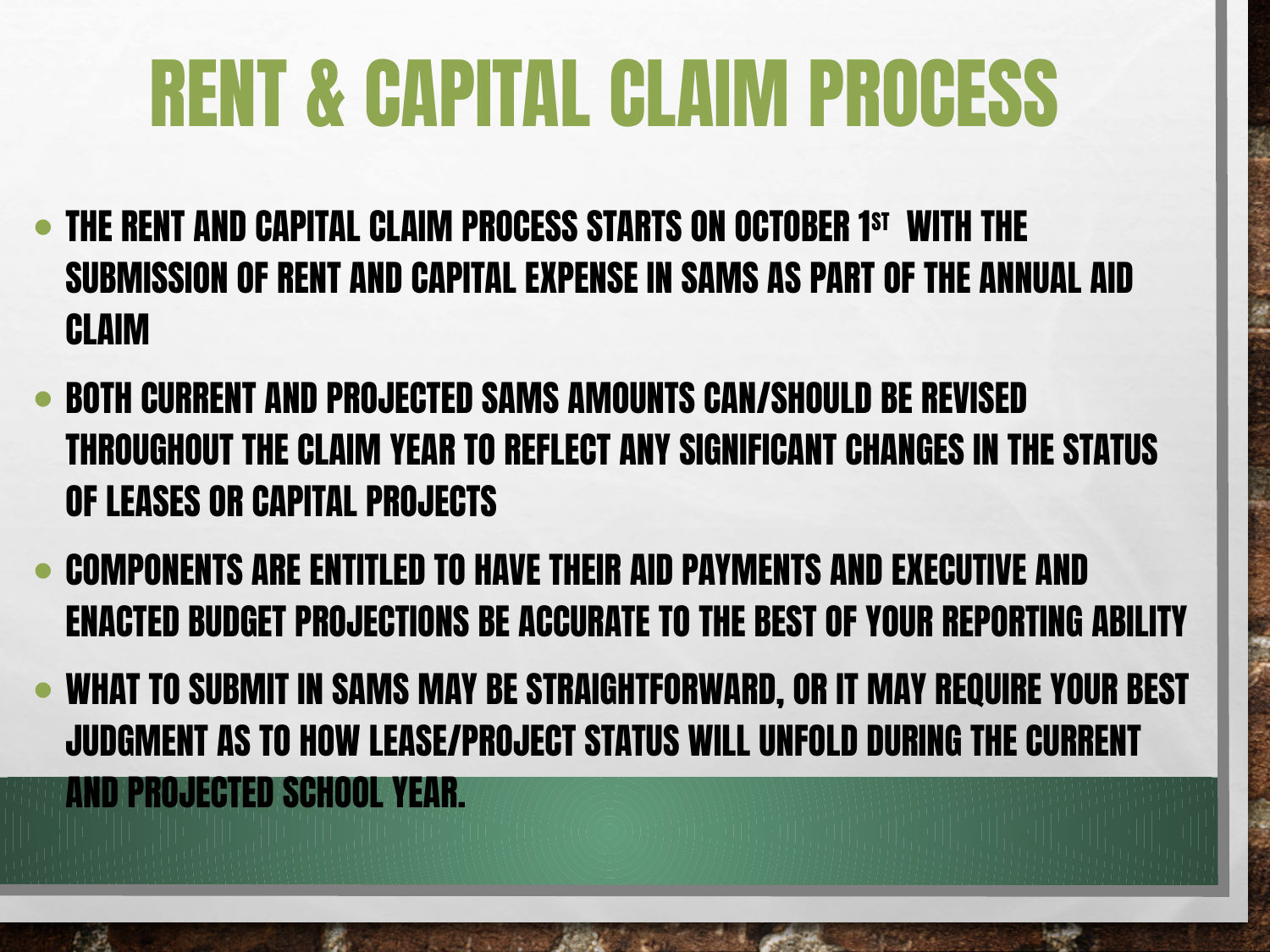

# Rent & Capital Claim Process
The rent and capital claim process starts on October 1st  with the submission of rent and capital expense in SAMS as part of the annual aid claim
Both current and projected SAMS amounts can/should be revised throughout the claim year to reflect any significant changes in the status of leases or capital projects
Components are entitled to have their aid payments and Executive and Enacted budget projections be accurate to the best of your reporting ability
What to submit in SAMS may be straightforward, or it may require your best judgment as to how lease/project status will unfold during the current and projected school year.